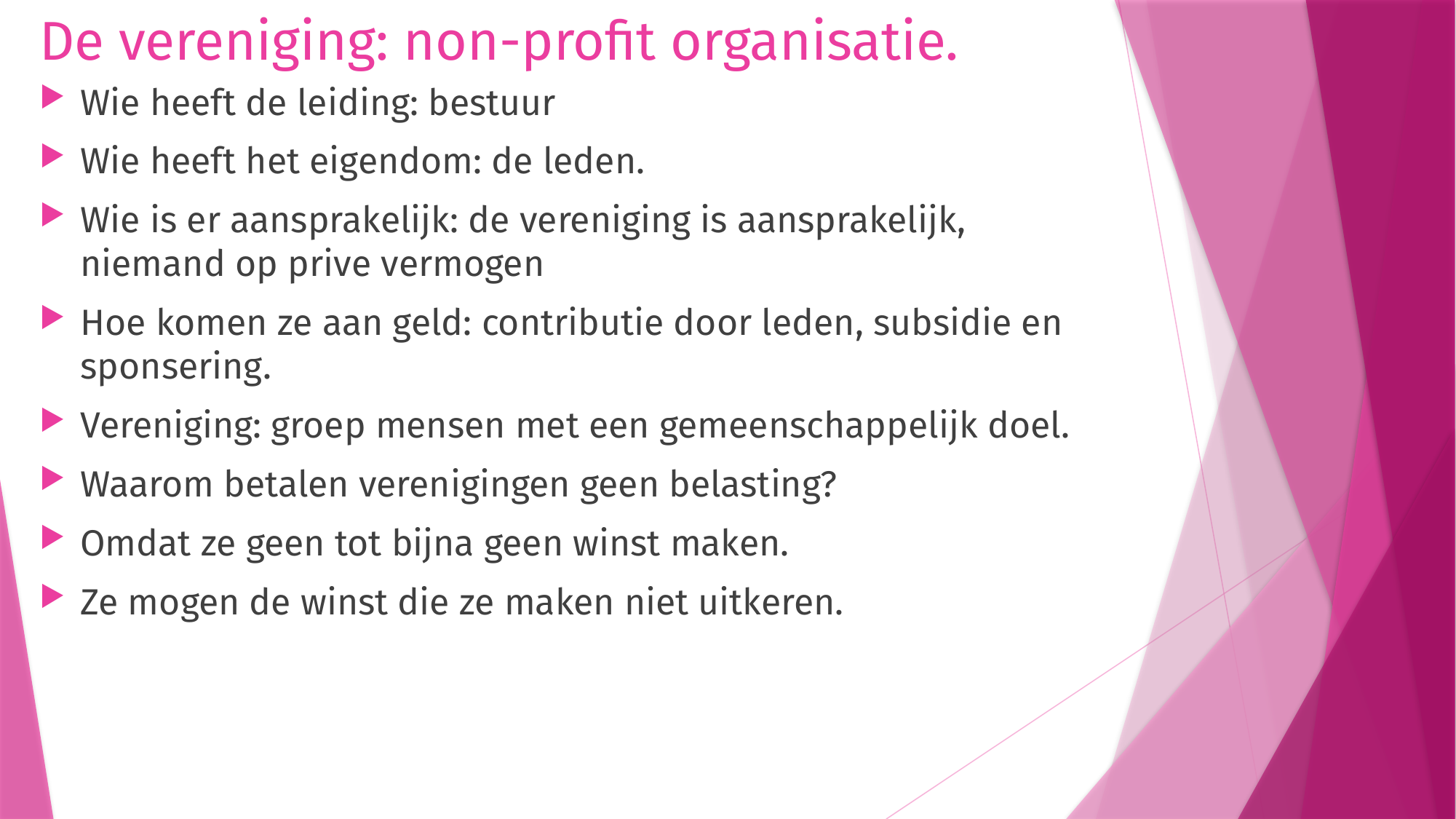

# De vereniging: non-profit organisatie.
Wie heeft de leiding: bestuur
Wie heeft het eigendom: de leden.
Wie is er aansprakelijk: de vereniging is aansprakelijk, niemand op prive vermogen
Hoe komen ze aan geld: contributie door leden, subsidie en sponsering.
Vereniging: groep mensen met een gemeenschappelijk doel.
Waarom betalen verenigingen geen belasting?
Omdat ze geen tot bijna geen winst maken.
Ze mogen de winst die ze maken niet uitkeren.